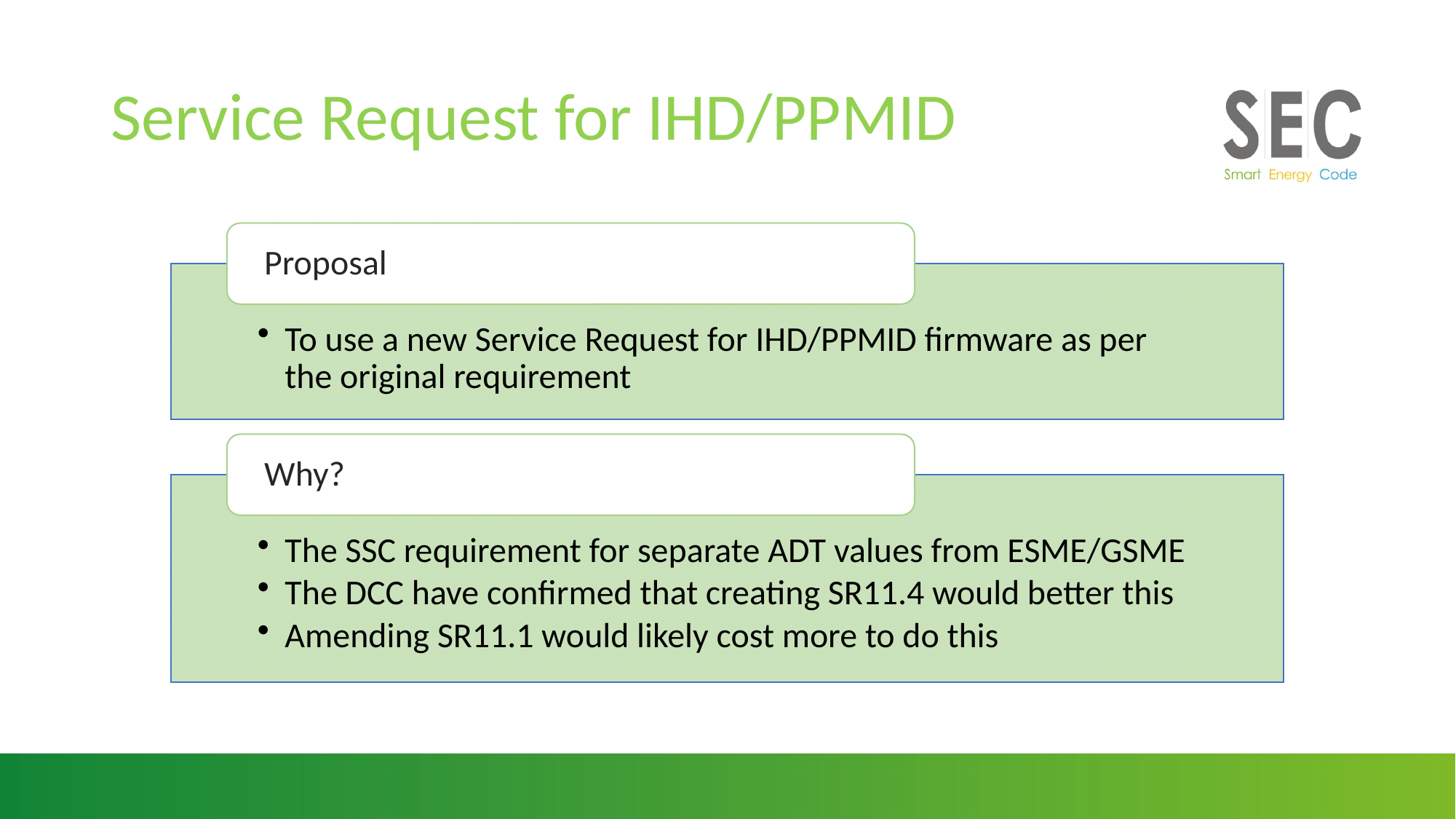

# Service Request for IHD/PPMID
To use a new Service Request for IHD/PPMID firmware as per the original requirement
Proposal
The SSC requirement for separate ADT values from ESME/GSME
The DCC have confirmed that creating SR11.4 would better this
Amending SR11.1 would likely cost more to do this
Why?